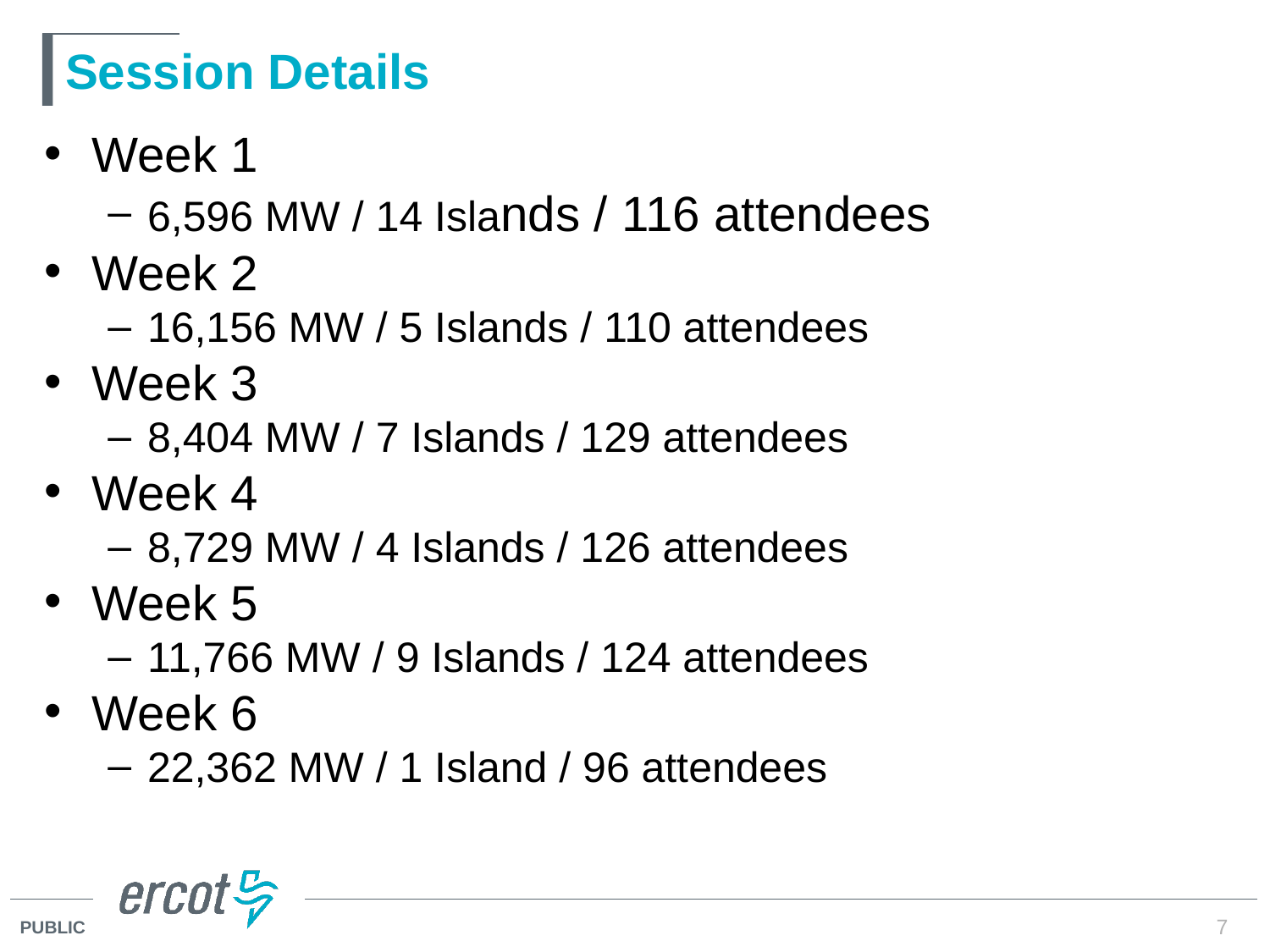

# Session Details
Week 1
6,596 MW / 14 Islands / 116 attendees
Week 2
16,156 MW / 5 Islands / 110 attendees
Week 3
8,404 MW / 7 Islands / 129 attendees
Week 4
8,729 MW / 4 Islands / 126 attendees
Week 5
11,766 MW / 9 Islands / 124 attendees
Week 6
22,362 MW / 1 Island / 96 attendees

7